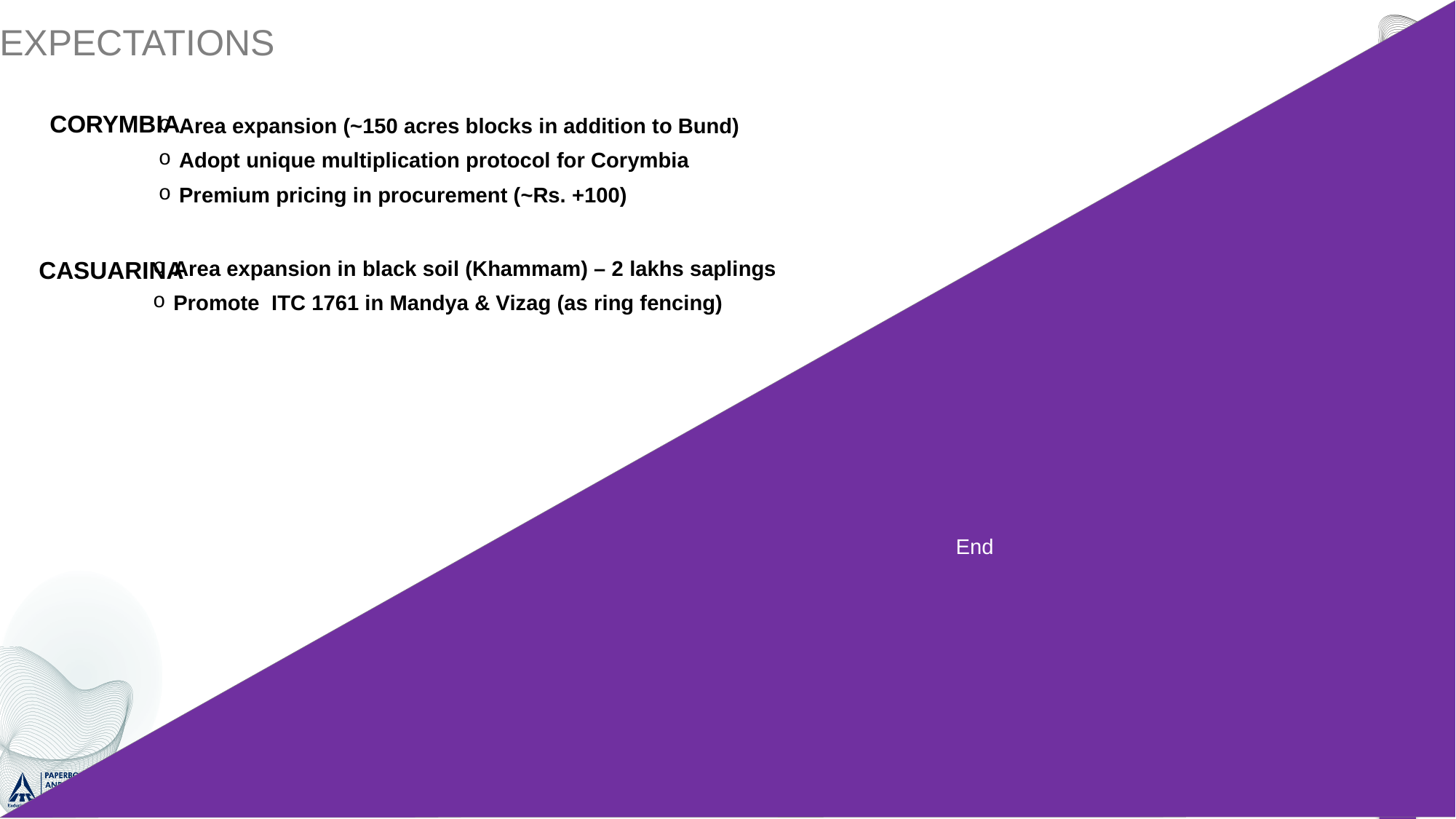

EXPECTATIONS
Corymbia
Area expansion (~150 acres blocks in addition to Bund)
Adopt unique multiplication protocol for Corymbia
Premium pricing in procurement (~Rs. +100)
casuarina
Area expansion in black soil (Khammam) – 2 lakhs saplings
Promote  ITC 1761 in Mandya & Vizag (as ring fencing)
End